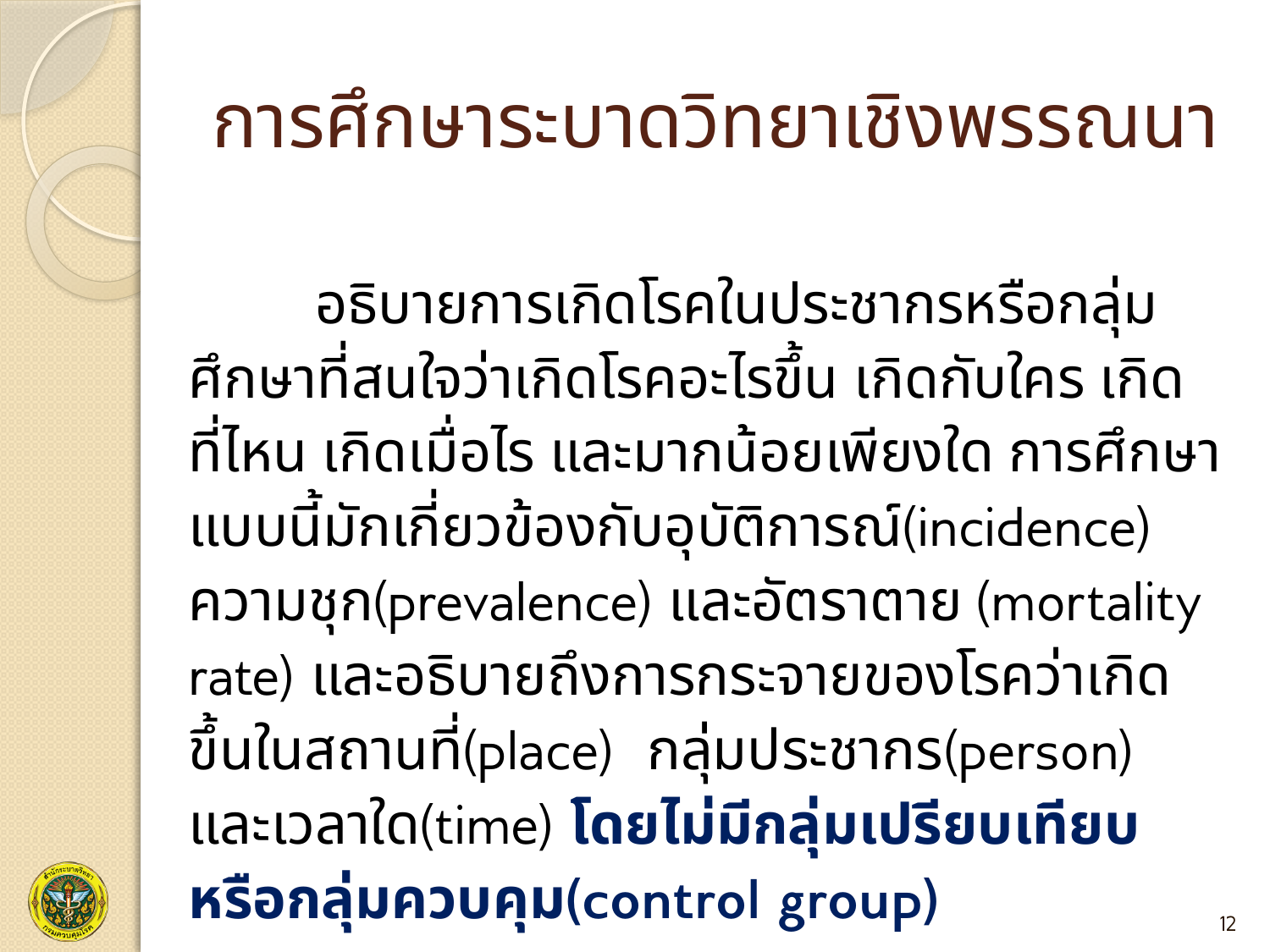

# การศึกษาระบาดวิทยาเชิงพรรณนา
		อธิบายการเกิดโรคในประชากรหรือกลุ่มศึกษาที่สนใจว่าเกิดโรคอะไรขึ้น เกิดกับใคร เกิดที่ไหน เกิดเมื่อไร และมากน้อยเพียงใด การศึกษาแบบนี้มักเกี่ยวข้องกับอุบัติการณ์(incidence) ความชุก(prevalence) และอัตราตาย (mortality rate) และอธิบายถึงการกระจายของโรคว่าเกิดขึ้นในสถานที่(place)  กลุ่มประชากร(person) และเวลาใด(time) โดยไม่มีกลุ่มเปรียบเทียบหรือกลุ่มควบคุม(control group)
12